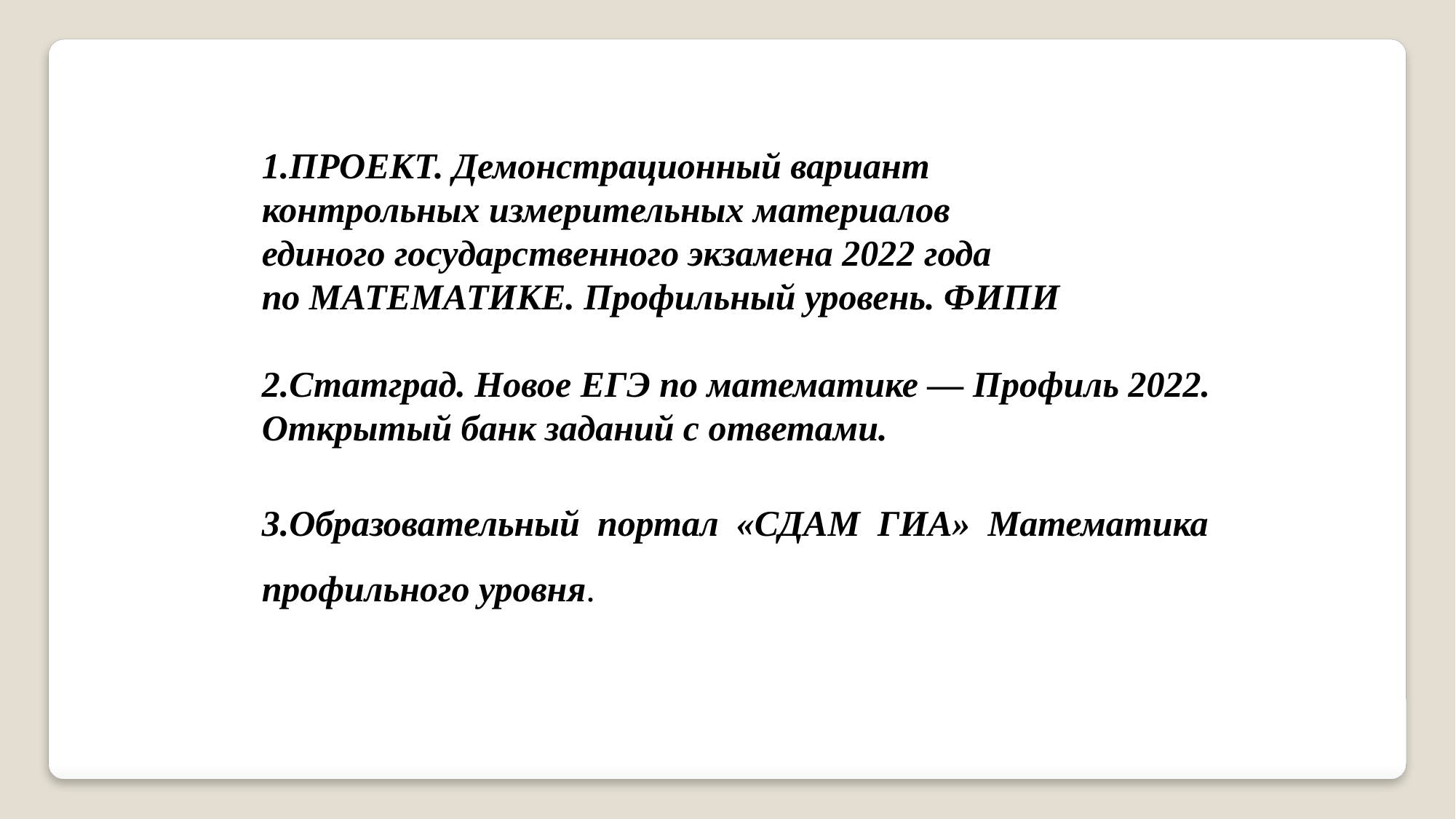

1.ПРОЕКТ. Демонстрационный вариант
контрольных измерительных материалов
единого государственного экзамена 2022 года
по МАТЕМАТИКЕ. Профильный уровень. ФИПИ

2.Статград. Новое ЕГЭ по математике — Профиль 2022. Открытый банк заданий с ответами.

3.Образовательный портал «СДАМ ГИА» Математика профильного уровня.